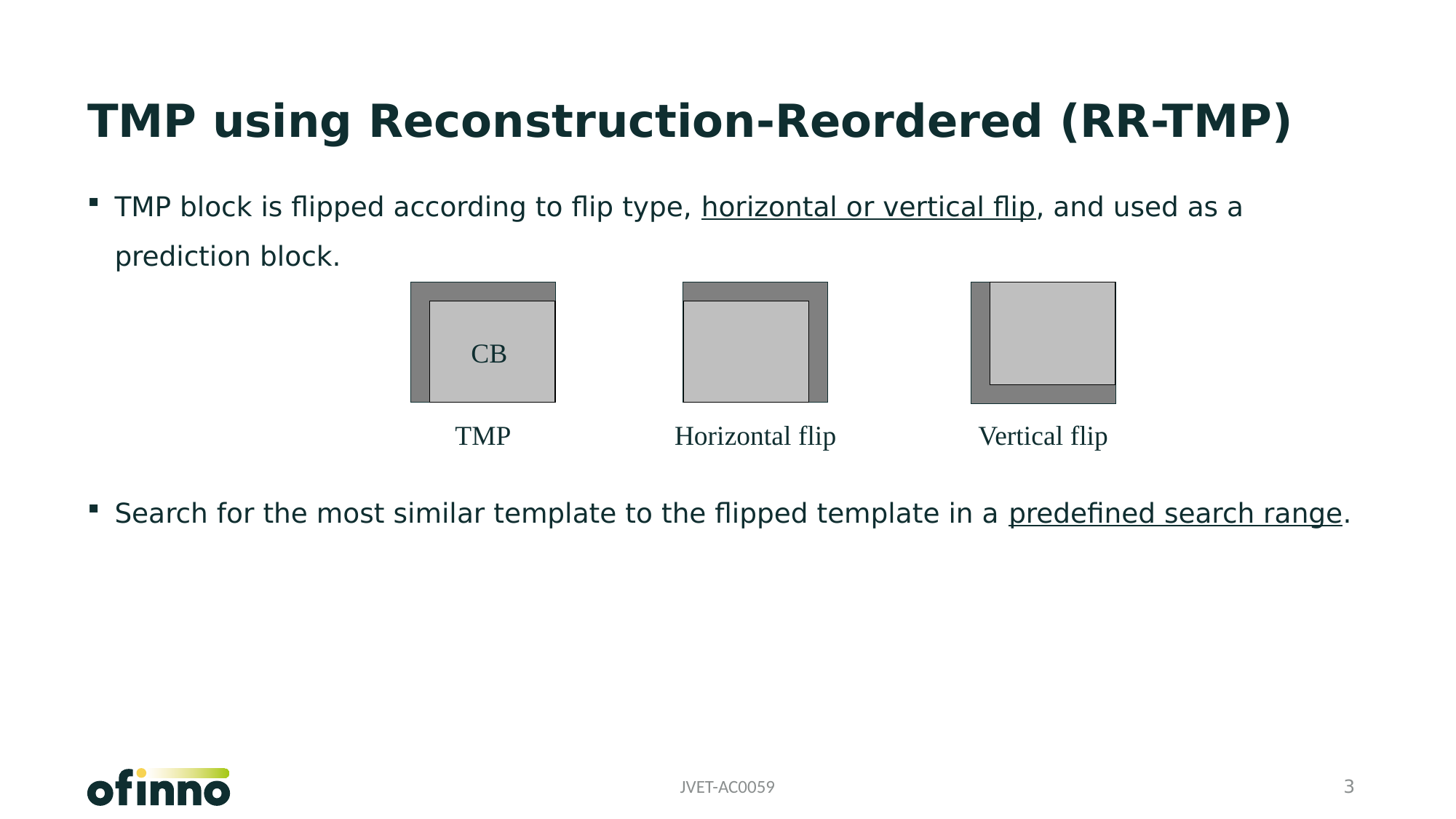

# TMP using Reconstruction-Reordered (RR-TMP)
TMP block is flipped according to flip type, horizontal or vertical flip, and used as a prediction block.

Search for the most similar template to the flipped template in a predefined search range.

TMP

Horizontal flip

Vertical flip
CB
JVET-AC0059
3